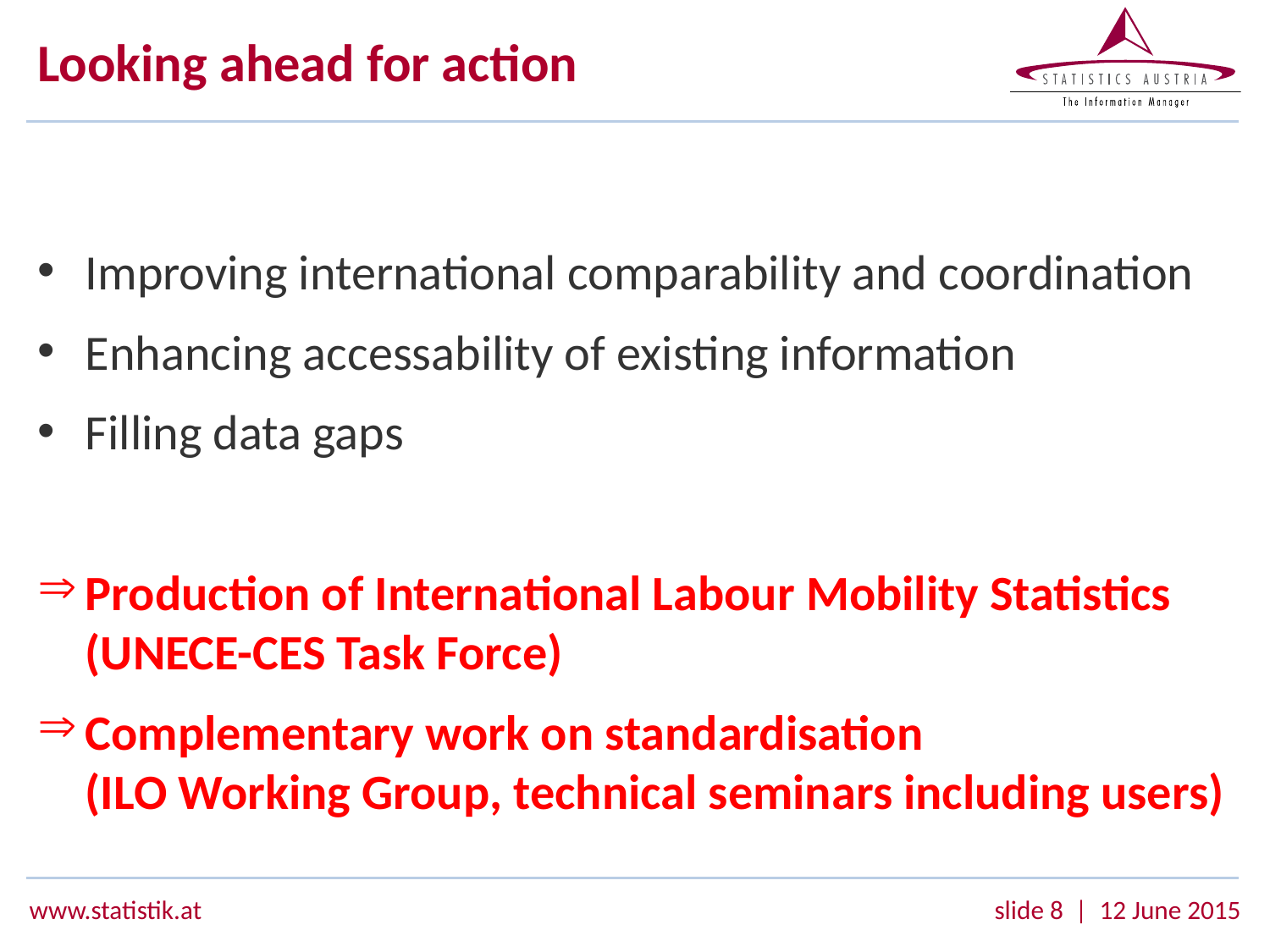

# Looking ahead for action

Improving international comparability and coordination
Enhancing accessability of existing information
Filling data gaps

Production of International Labour Mobility Statistics
(UNECE-CES Task Force)
Complementary work on standardisation
(ILO Working Group, technical seminars including users)